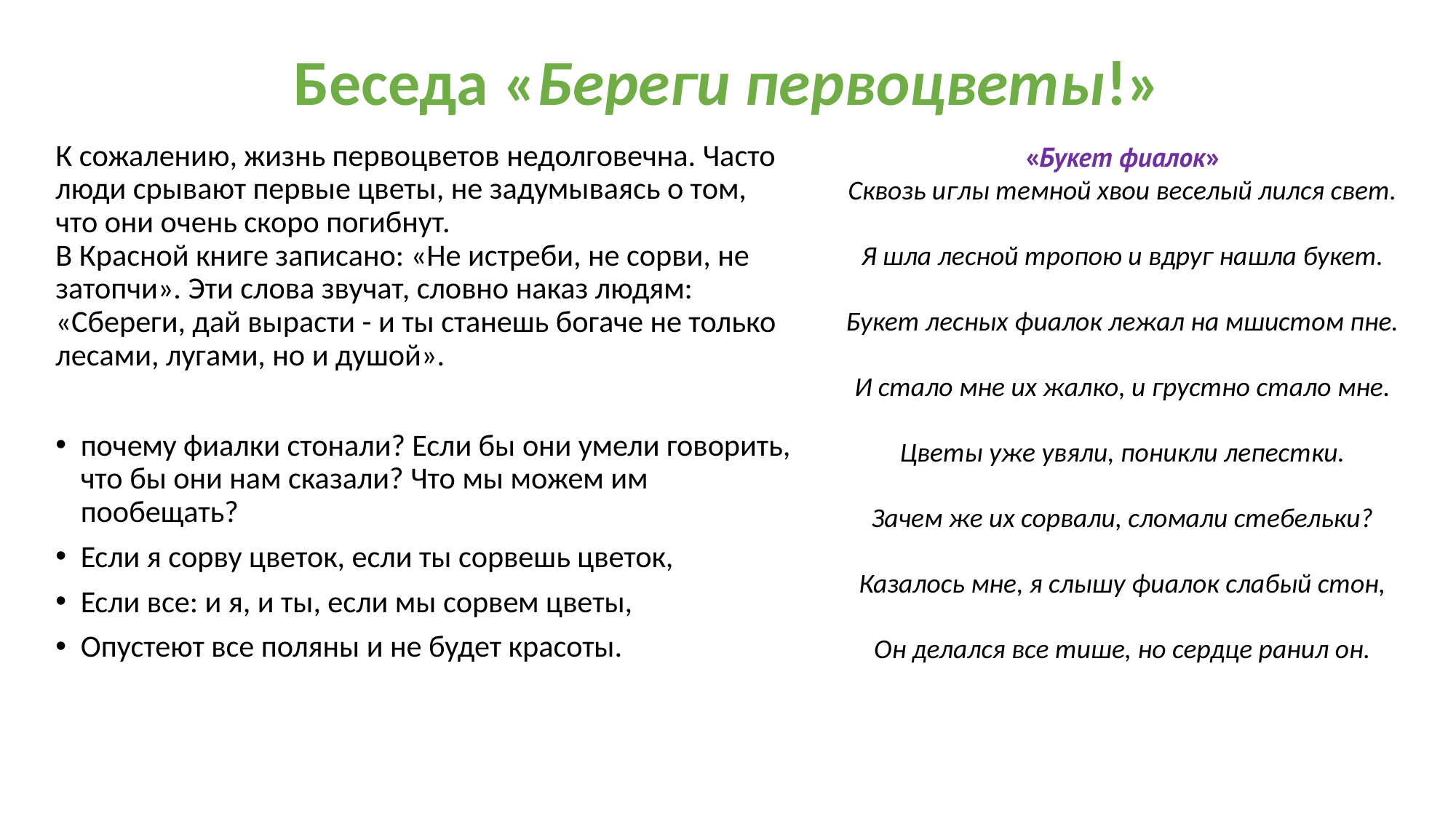

# Беседа «Береги первоцветы!»
К сожалению, жизнь первоцветов недолговечна. Часто люди срывают первые цветы, не задумываясь о том, что они очень скоро погибнут.
В Красной книге записано: «Не истреби, не сорви, не затопчи». Эти слова звучат, словно наказ людям: «Сбереги, дай вырасти - и ты станешь богаче не только лесами, лугами, но и душой».

почему фиалки стонали? Если бы они умели говорить, что бы они нам сказали? Что мы можем им пообещать?
Если я сорву цветок, если ты сорвешь цветок,
Если все: и я, и ты, если мы сорвем цветы,
Опустеют все поляны и не будет красоты.

«Букет фиалок»
Сквозь иглы темной хвои веселый лился свет.

Я шла лесной тропою и вдруг нашла букет.

Букет лесных фиалок лежал на мшистом пне.

И стало мне их жалко, и грустно стало мне.

Цветы уже увяли, поникли лепестки.

Зачем же их сорвали, сломали стебельки?

Казалось мне, я слышу фиалок слабый стон,

Он делался все тише, но сердце ранил он.